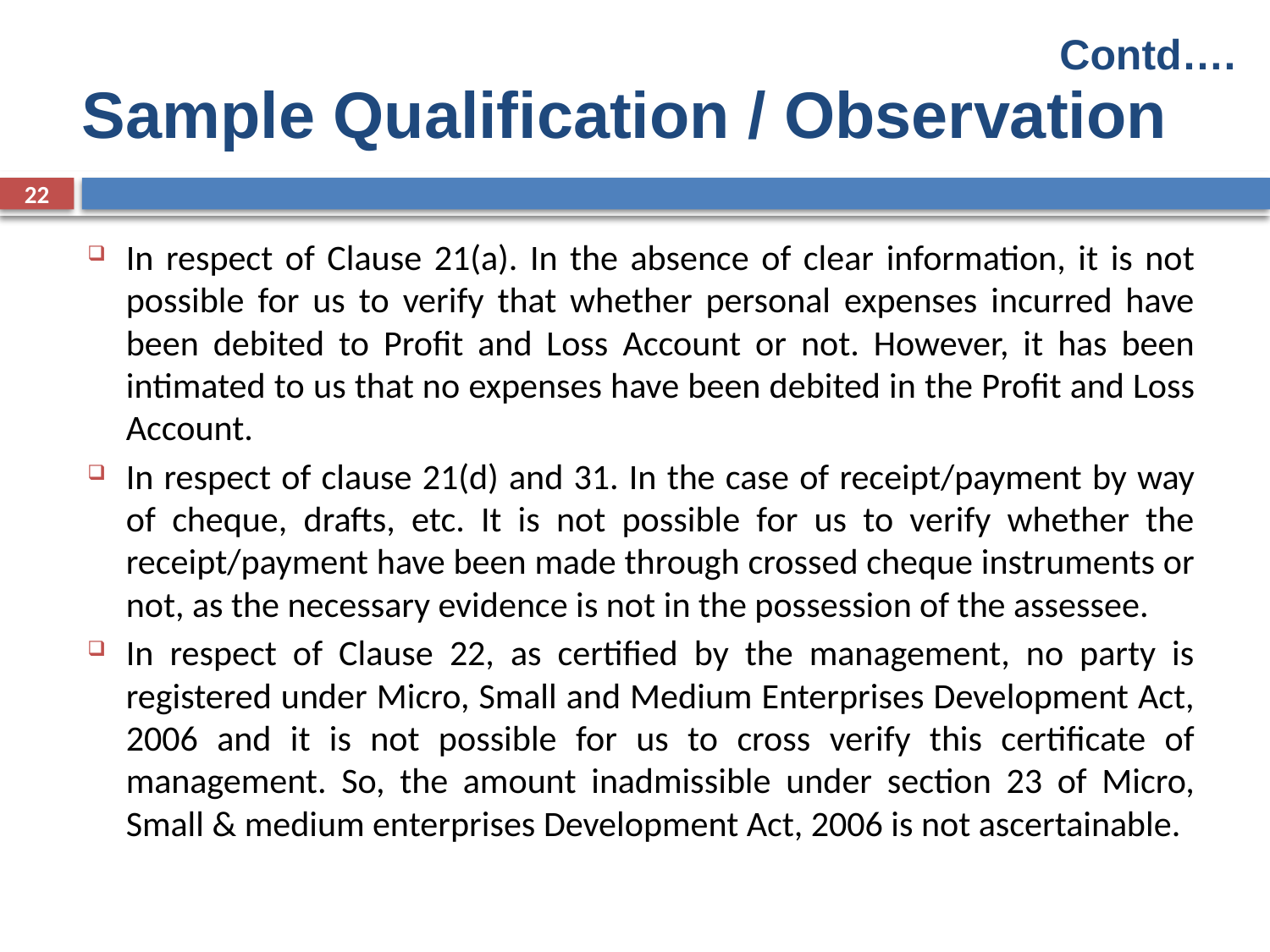

Contd….
Sample Qualification / Observation
22
In respect of Clause 21(a). In the absence of clear information, it is not possible for us to verify that whether personal expenses incurred have been debited to Profit and Loss Account or not. However, it has been intimated to us that no expenses have been debited in the Profit and Loss Account.
In respect of clause 21(d) and 31. In the case of receipt/payment by way of cheque, drafts, etc. It is not possible for us to verify whether the receipt/payment have been made through crossed cheque instruments or not, as the necessary evidence is not in the possession of the assessee.
In respect of Clause 22, as certified by the management, no party is registered under Micro, Small and Medium Enterprises Development Act, 2006 and it is not possible for us to cross verify this certificate of management. So, the amount inadmissible under section 23 of Micro, Small & medium enterprises Development Act, 2006 is not ascertainable.